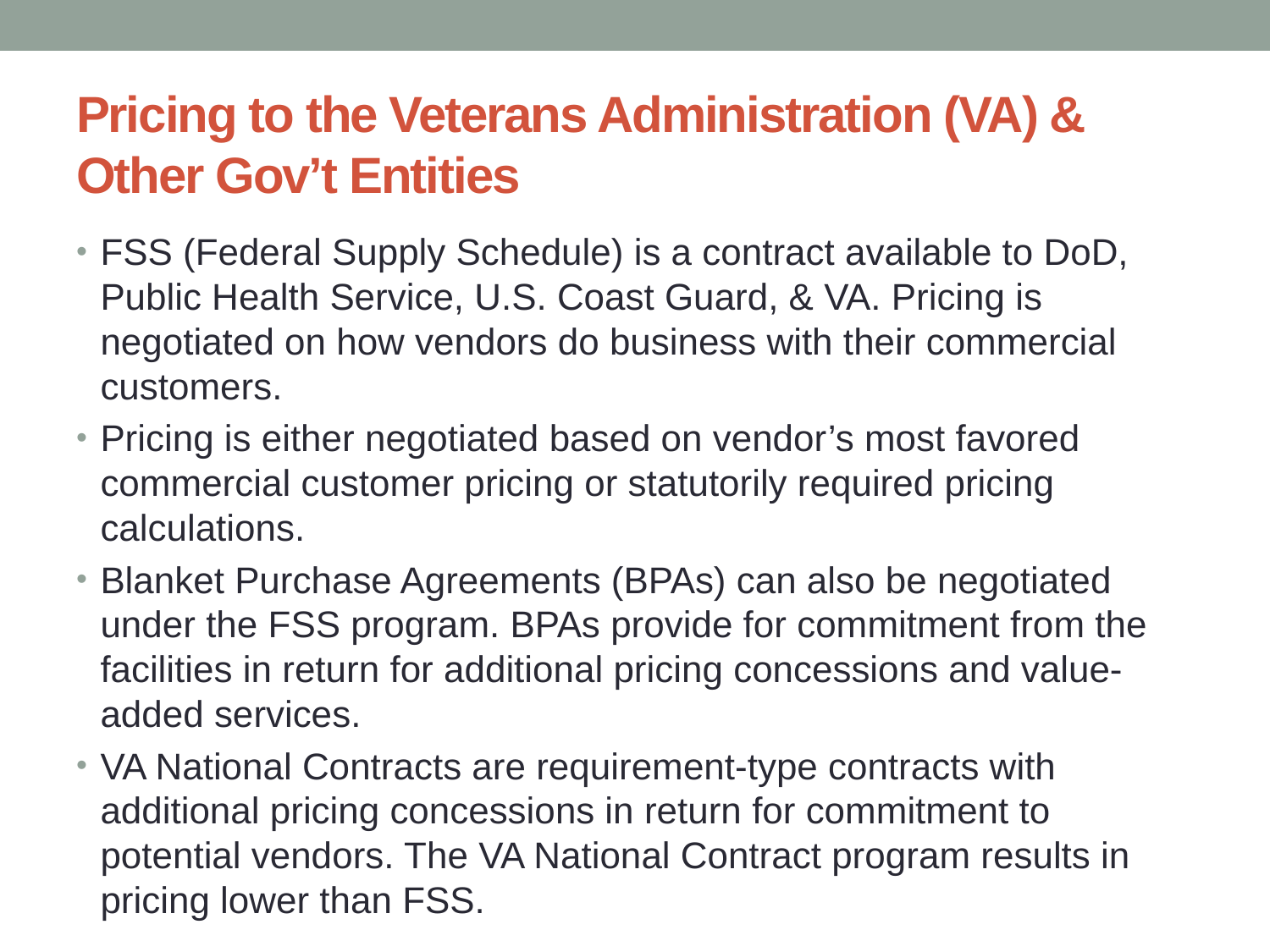

# Pricing to the Veterans Administration (VA) & Other Gov’t Entities
FSS (Federal Supply Schedule) is a contract available to DoD, Public Health Service, U.S. Coast Guard, & VA. Pricing is negotiated on how vendors do business with their commercial customers.
Pricing is either negotiated based on vendor’s most favored commercial customer pricing or statutorily required pricing calculations.
Blanket Purchase Agreements (BPAs) can also be negotiated under the FSS program. BPAs provide for commitment from the facilities in return for additional pricing concessions and value-added services.
VA National Contracts are requirement-type contracts with additional pricing concessions in return for commitment to potential vendors. The VA National Contract program results in pricing lower than FSS.